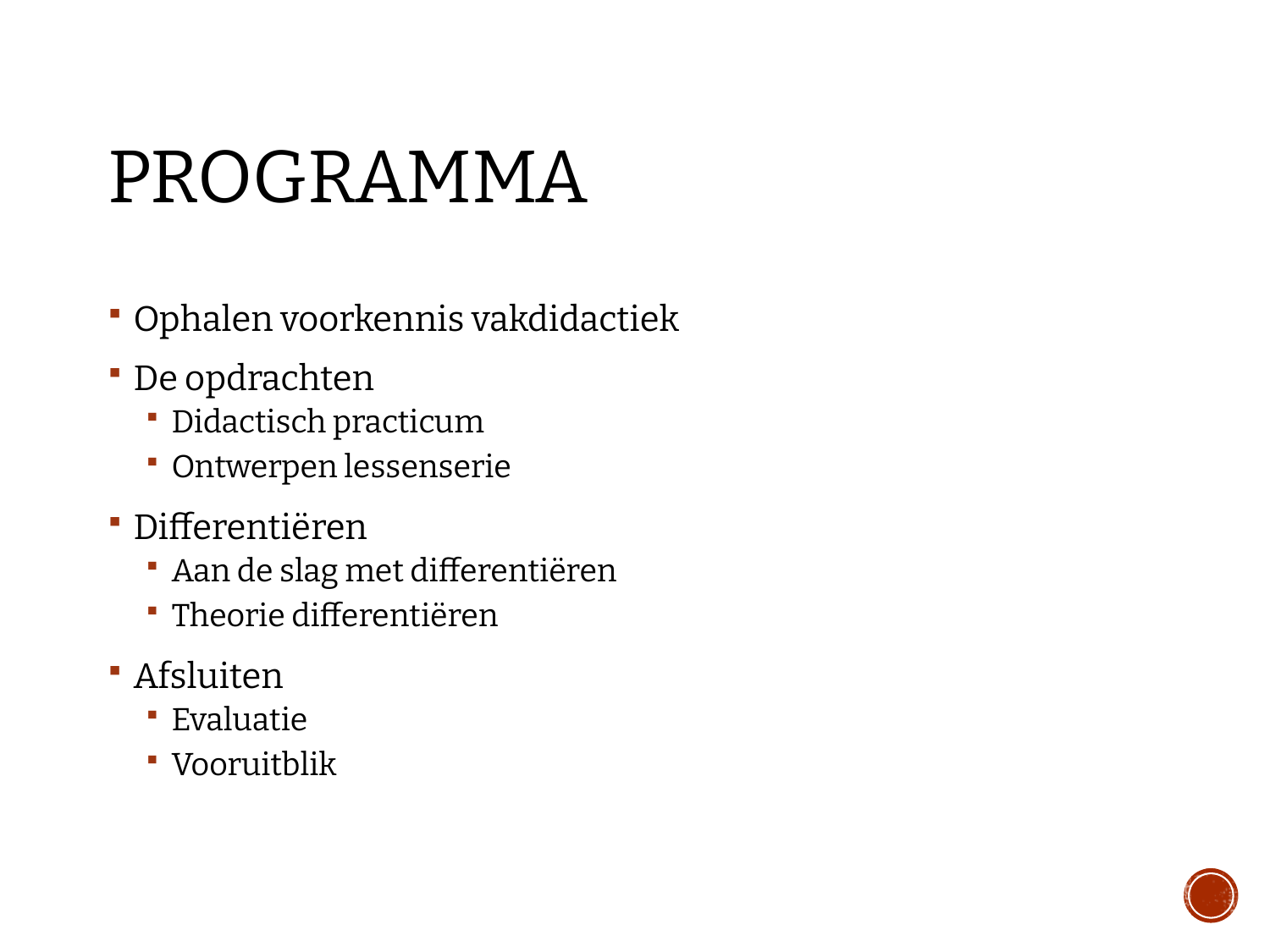

# Programma
Ophalen voorkennis vakdidactiek
De opdrachten
Didactisch practicum
Ontwerpen lessenserie
Differentiëren
Aan de slag met differentiëren
Theorie differentiëren
Afsluiten
Evaluatie
Vooruitblik